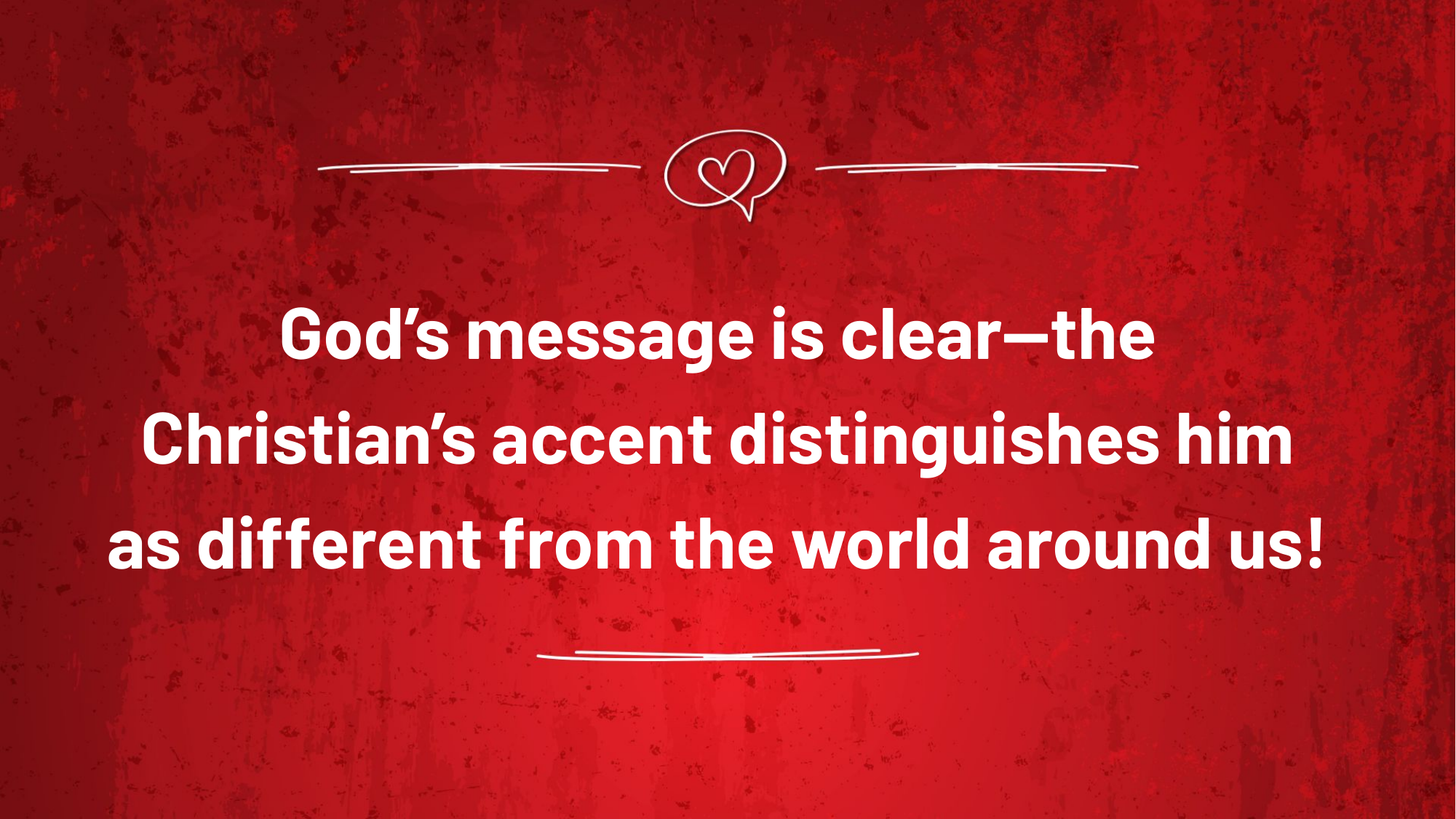

God’s message is clear—the Christian’s accent distinguishes him as different from the world around us!